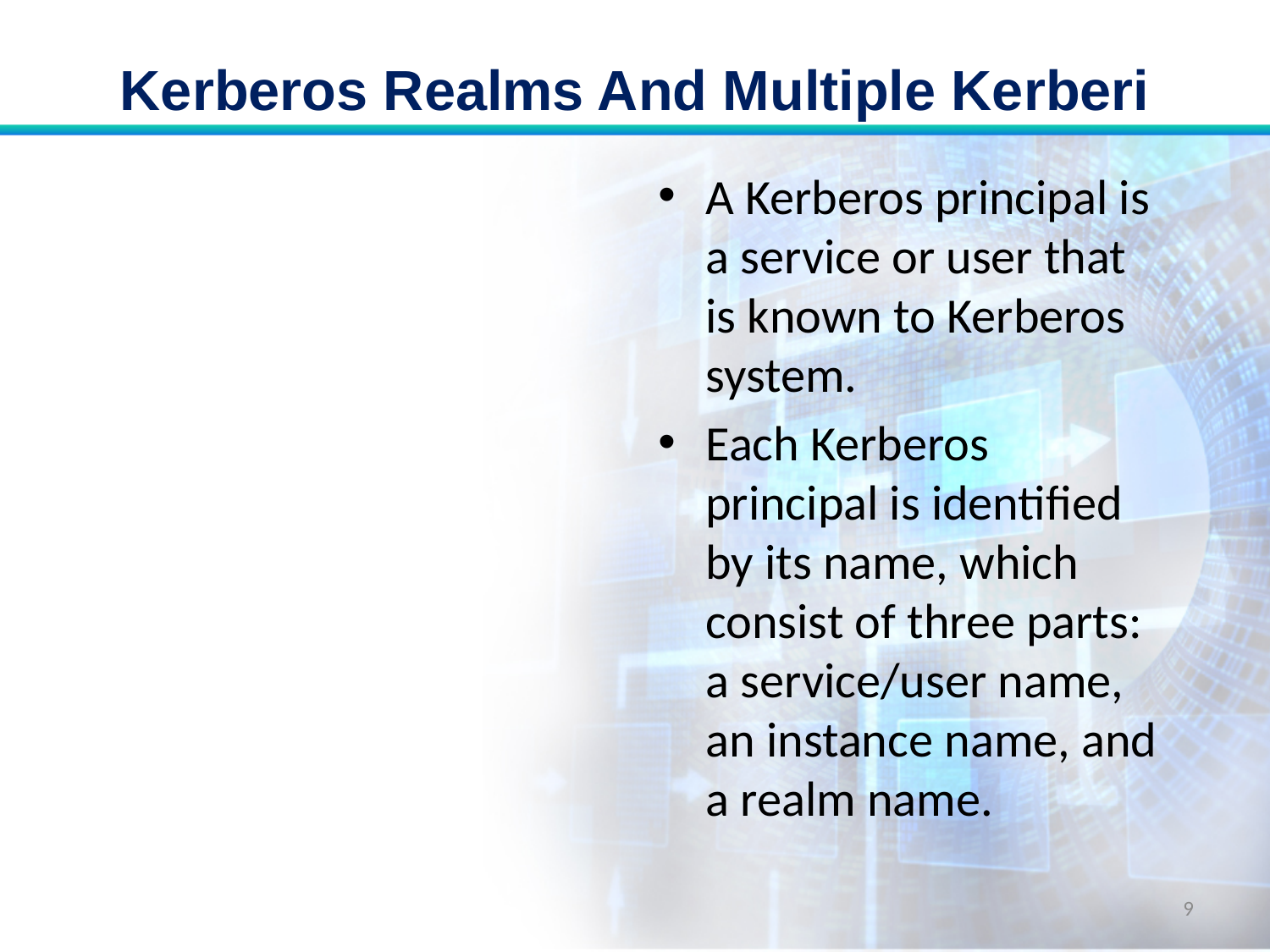

# Kerberos Realms And Multiple Kerberi
A Kerberos principal is a service or user that is known to Kerberos system.
Each Kerberos principal is identified by its name, which consist of three parts: a service/user name, an instance name, and a realm name.
9